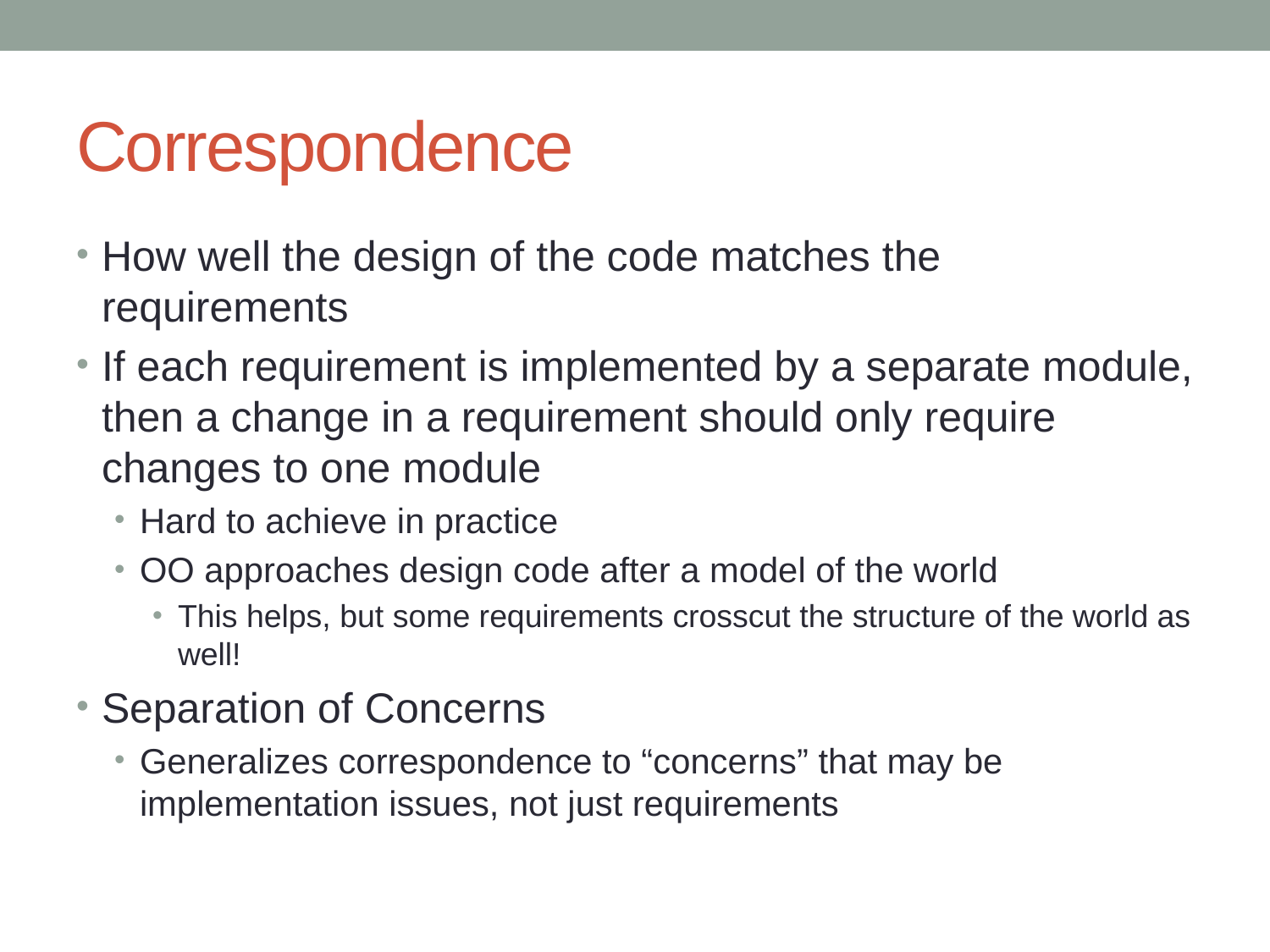

# Correspondence
How well the design of the code matches the requirements
If each requirement is implemented by a separate module, then a change in a requirement should only require changes to one module
Hard to achieve in practice
OO approaches design code after a model of the world
This helps, but some requirements crosscut the structure of the world as well!
Separation of Concerns
Generalizes correspondence to “concerns” that may be implementation issues, not just requirements